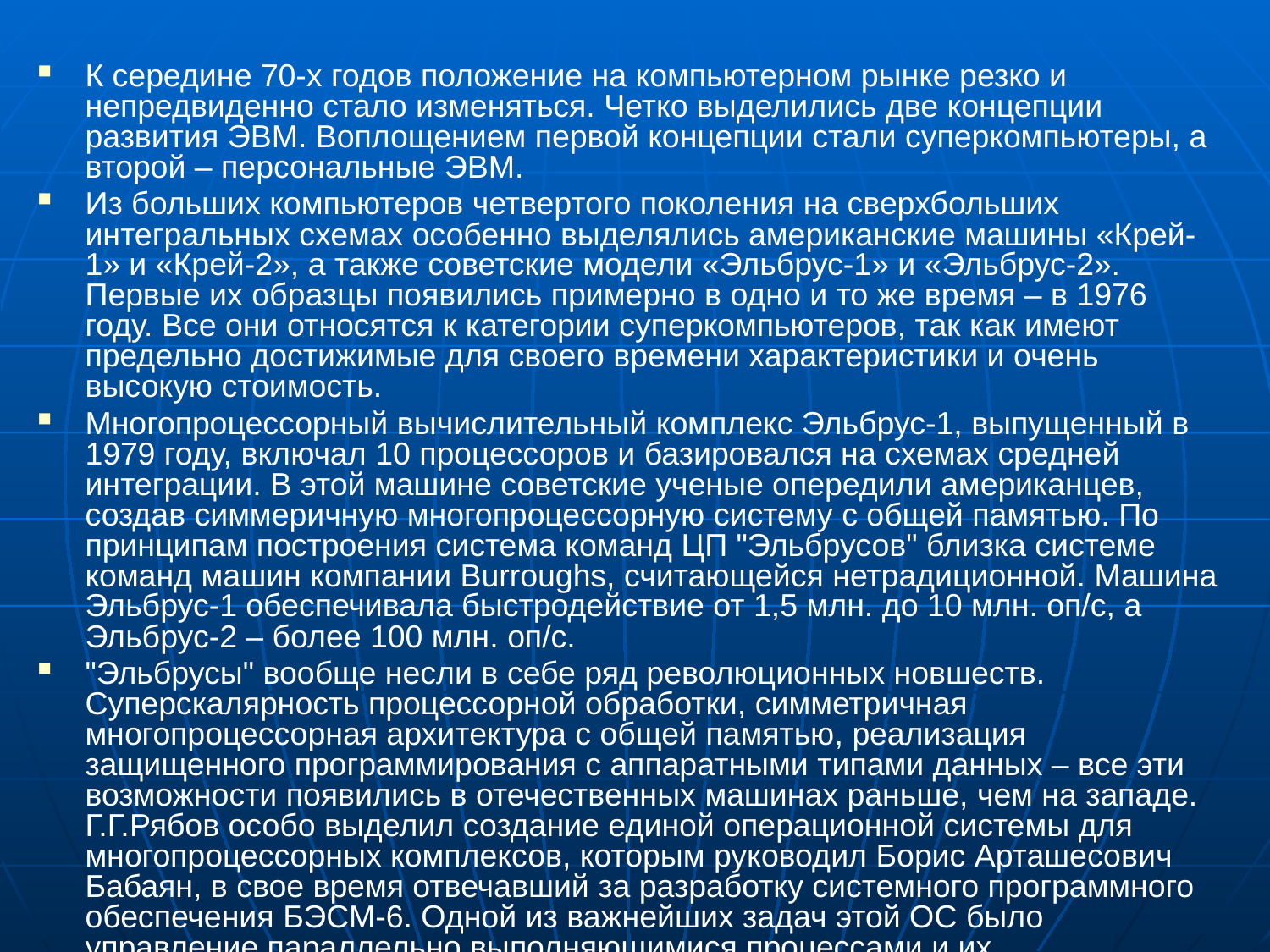

К середине 70-х годов положение на компьютерном рынке резко и непредвиденно стало изменяться. Четко выделились две концепции развития ЭВМ. Воплощением первой концепции стали суперкомпьютеры, а второй – персональные ЭВМ.
Из больших компьютеров четвертого поколения на сверхбольших интегральных схемах особенно выделялись американские машины «Крей-1» и «Крей-2», а также советские модели «Эльбрус-1» и «Эльбрус-2». Первые их образцы появились примерно в одно и то же время – в 1976 году. Все они относятся к категории суперкомпьютеров, так как имеют предельно достижимые для своего времени характеристики и очень высокую стоимость.
Многопроцессорный вычислительный комплекс Эльбрус-1, выпущенный в 1979 году, включал 10 процессоров и базировался на схемах средней интеграции. В этой машине советские ученые опередили американцев, создав симмеричную многопроцессорную систему с общей памятью. По принципам построения система команд ЦП "Эльбрусов" близка системе команд машин компании Burroughs, считающейся нетрадиционной. Машина Эльбрус-1 обеспечивала быстродействие от 1,5 млн. до 10 млн. оп/с, а Эльбрус-2 – более 100 млн. оп/с.
"Эльбрусы" вообще несли в себе ряд революционных новшеств. Суперскалярность процессорной обработки, симметричная многопроцессорная архитектура с общей памятью, реализация защищенного программирования с аппаратными типами данных – все эти возможности появились в отечественных машинах раньше, чем на западе. Г.Г.Рябов особо выделил создание единой операционной системы для многопроцессорных комплексов, которым руководил Борис Арташесович Бабаян, в свое время отвечавший за разработку системного программного обеспечения БЭСМ-6. Одной из важнейших задач этой ОС было управление параллельно выполняющимися процессами и их синхронизация.